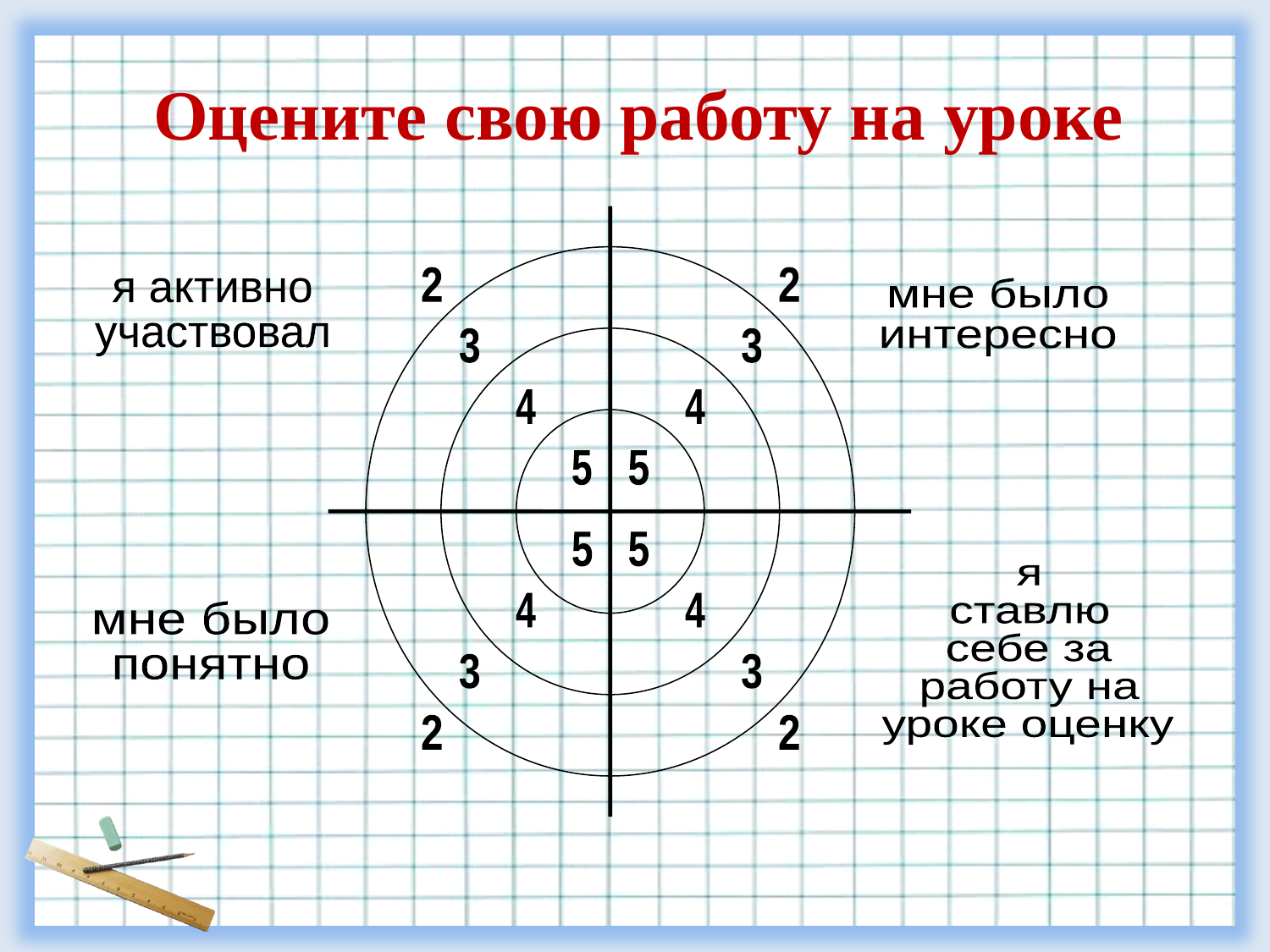

Оцените свою работу на уроке

2
2

3
3
4
4

5
5

5
5
4
4
3
3
2
2
я активно
участвовал
мне было
интересно
я
ставлю
себе за
работу на
уроке оценку
мне было
понятно